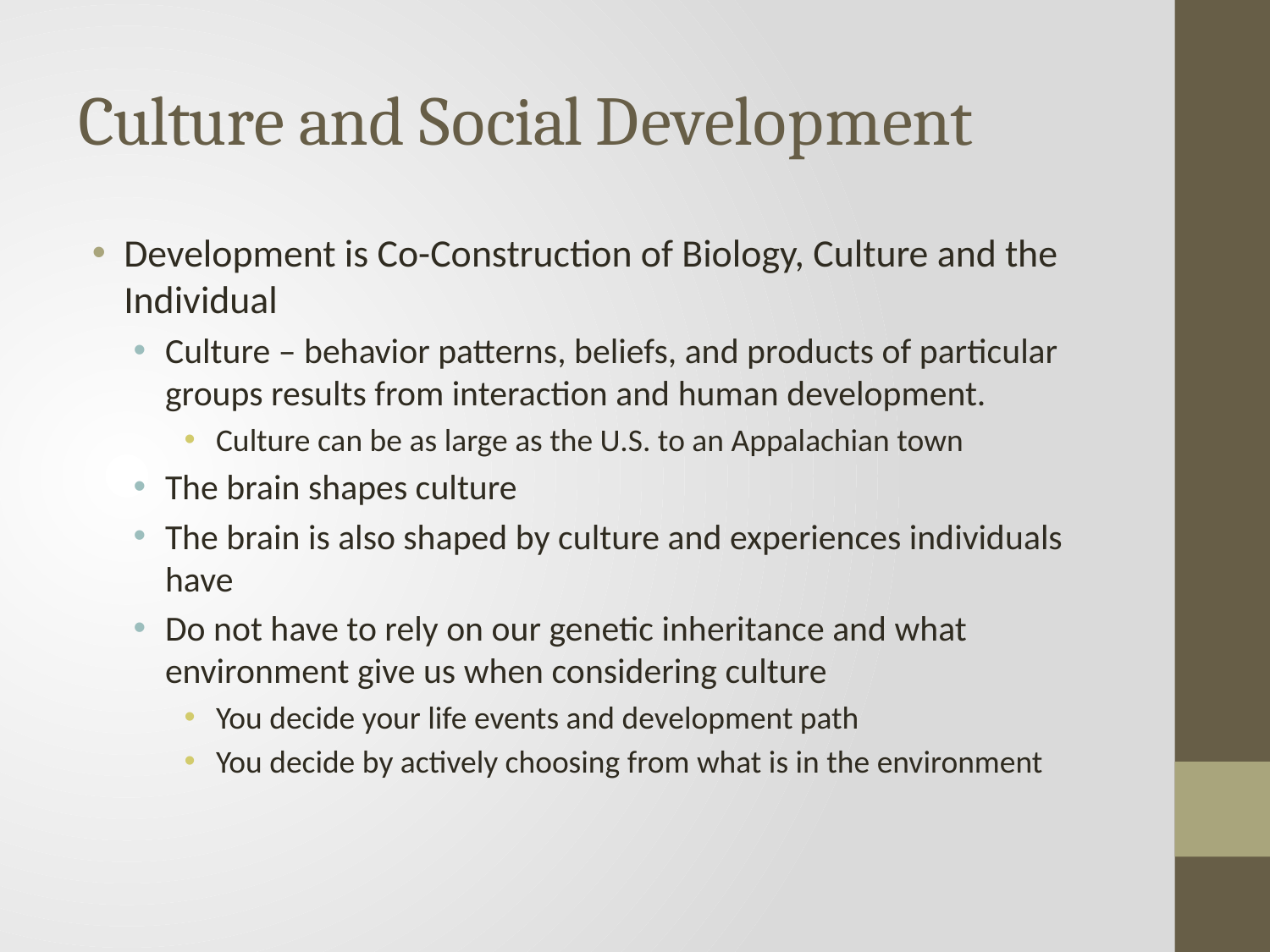

# Culture and Social Development
Development is Co-Construction of Biology, Culture and the Individual
Culture – behavior patterns, beliefs, and products of particular groups results from interaction and human development.
Culture can be as large as the U.S. to an Appalachian town
The brain shapes culture
The brain is also shaped by culture and experiences individuals have
Do not have to rely on our genetic inheritance and what environment give us when considering culture
You decide your life events and development path
You decide by actively choosing from what is in the environment